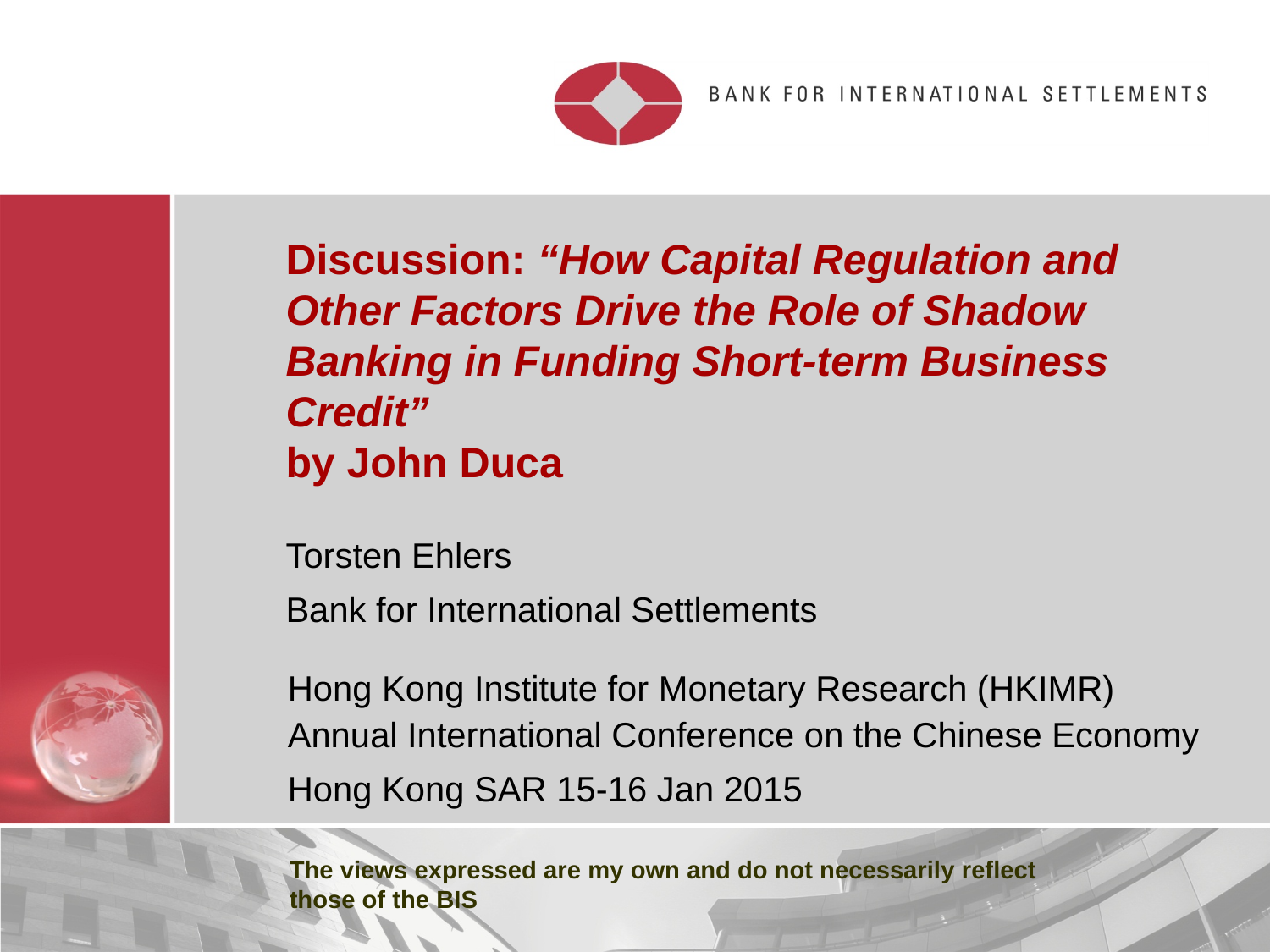

Discussion: “How Capital Regulation and Other Factors Drive the Role of Shadow Banking in Funding Short-term Business Credit”
by John Duca
Torsten Ehlers
Bank for International Settlements
Hong Kong Institute for Monetary Research (HKIMR)
Annual International Conference on the Chinese Economy
Hong Kong SAR 15-16 Jan 2015

The views expressed are my own and do not necessarily reflect those of the BIS